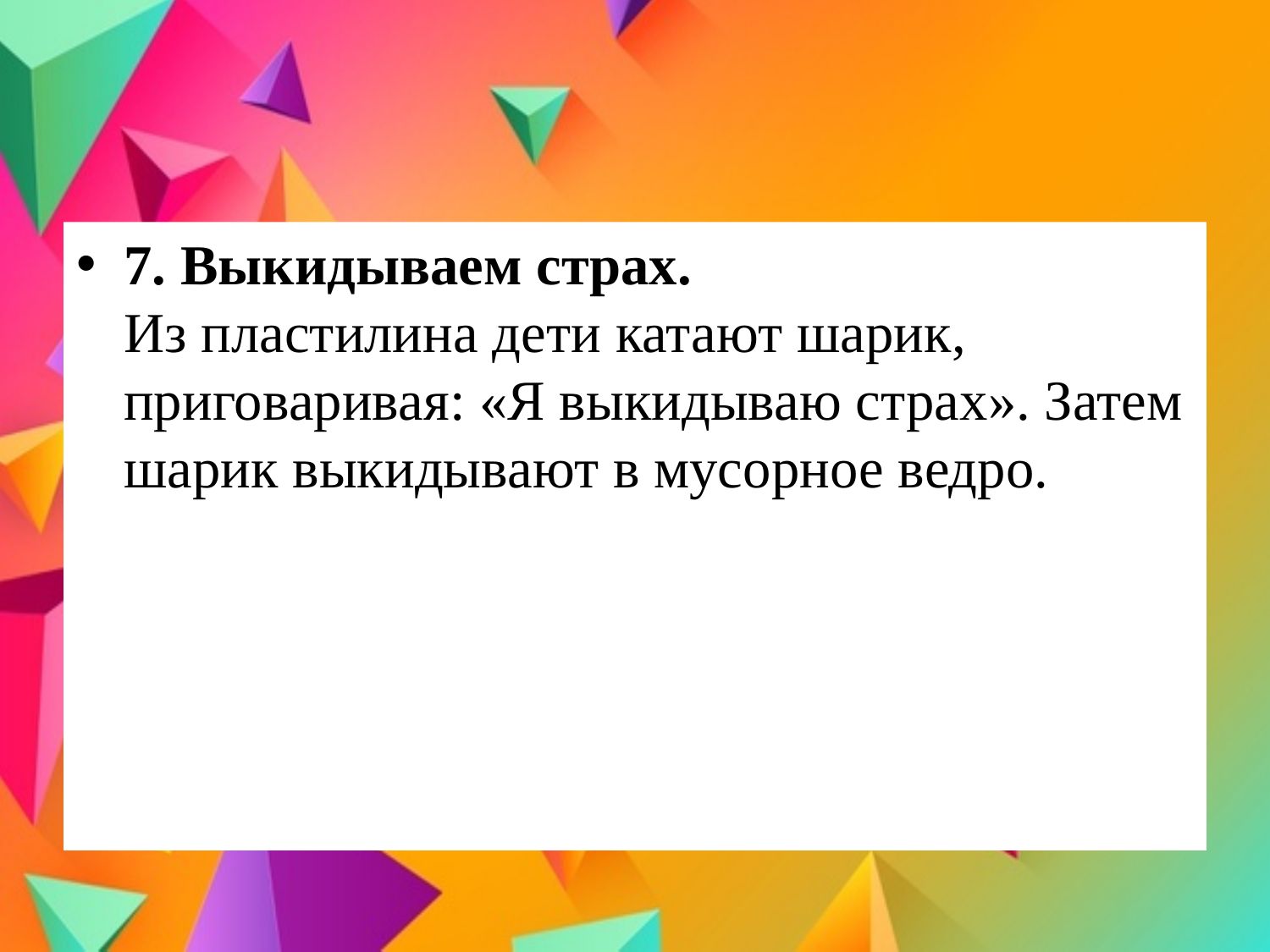

#
7. Выкидываем страх. 
Из пластилина дети катают шарик, приговаривая: «Я выкидываю страх». Затем шарик выкидывают в мусорное ведро.